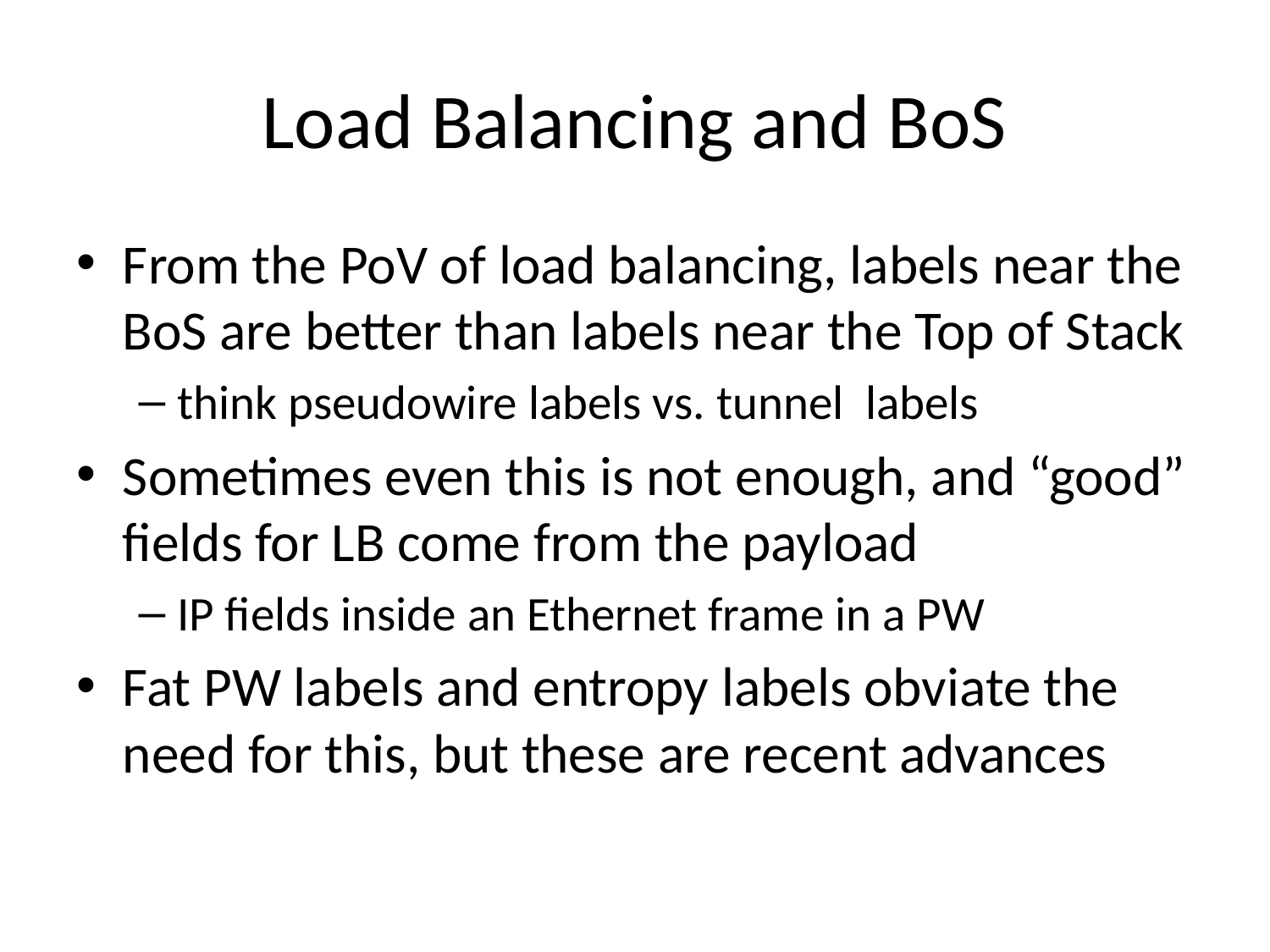

# Load Balancing and BoS
From the PoV of load balancing, labels near the BoS are better than labels near the Top of Stack
think pseudowire labels vs. tunnel  labels
Sometimes even this is not enough, and “good” fields for LB come from the payload
IP fields inside an Ethernet frame in a PW
Fat PW labels and entropy labels obviate the need for this, but these are recent advances